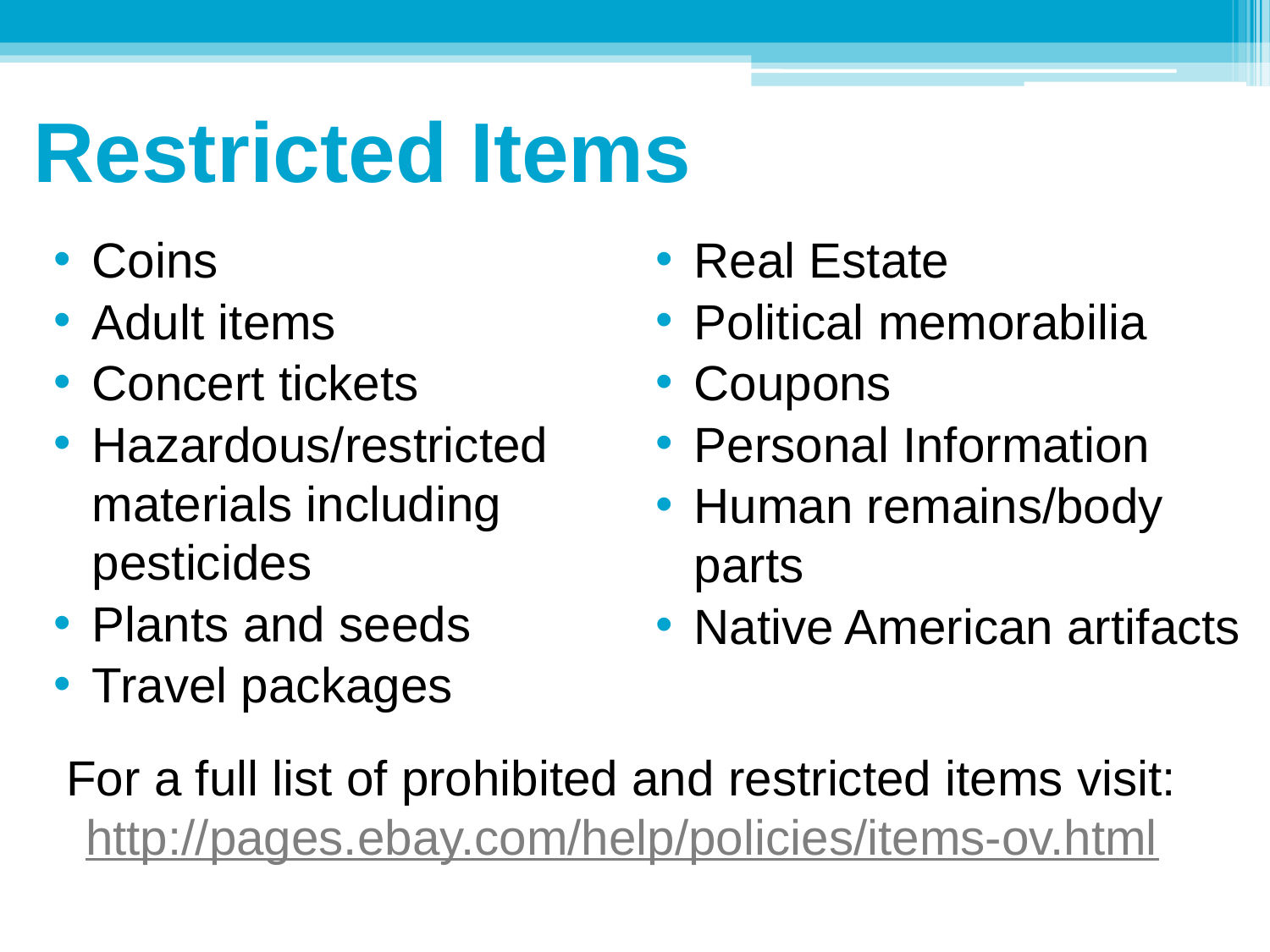

# Restricted Items
Coins
Adult items
Concert tickets
Hazardous/restricted materials including pesticides
Plants and seeds
Travel packages

Real Estate
Political memorabilia
Coupons
Personal Information
Human remains/body parts
Native American artifacts
For a full list of prohibited and restricted items visit: http://pages.ebay.com/help/policies/items-ov.html